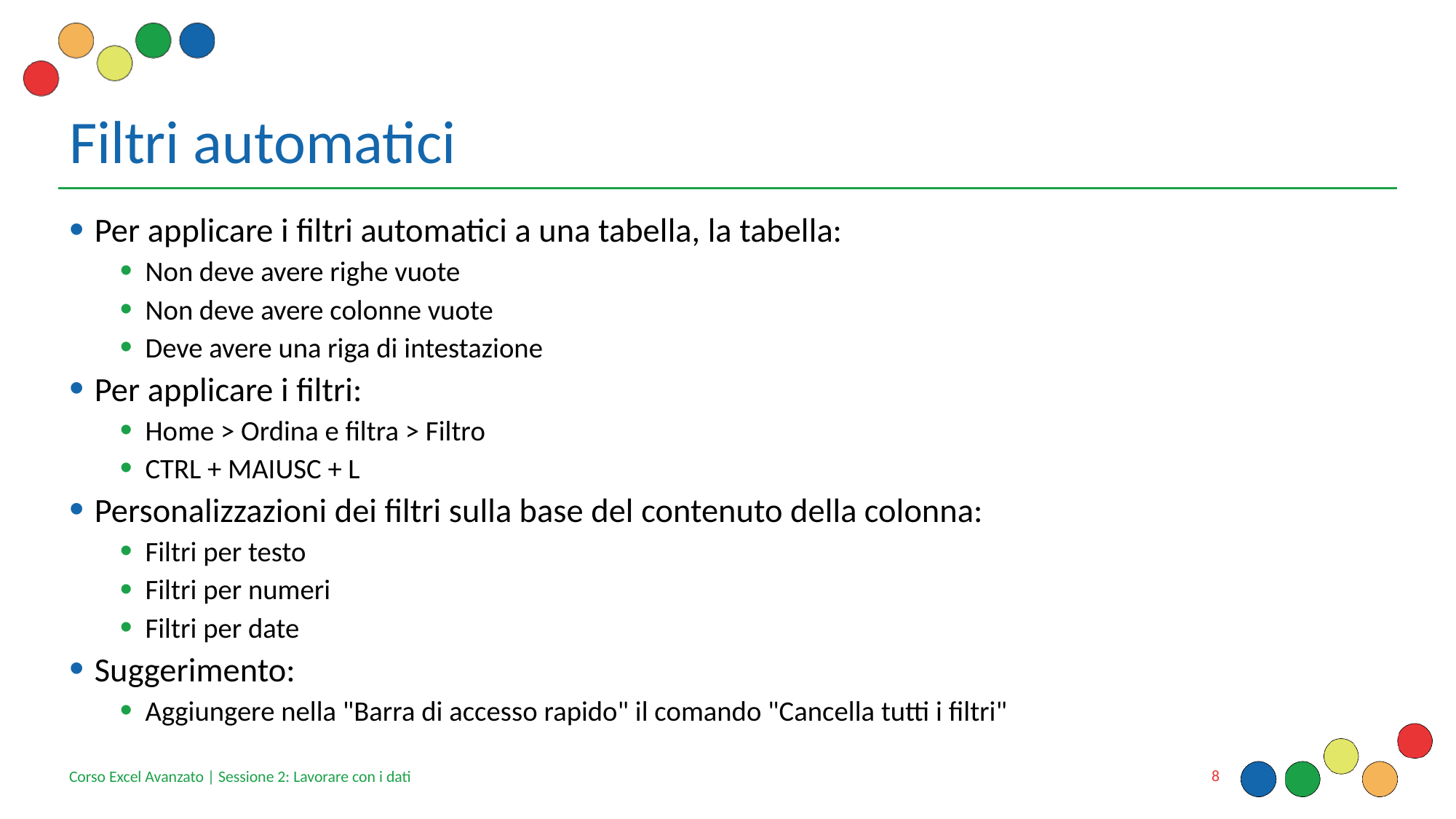

# Filtri automatici
Per applicare i filtri automatici a una tabella, la tabella:
Non deve avere righe vuote
Non deve avere colonne vuote
Deve avere una riga di intestazione
Per applicare i filtri:
Home > Ordina e filtra > Filtro
CTRL + MAIUSC + L
Personalizzazioni dei filtri sulla base del contenuto della colonna:
Filtri per testo
Filtri per numeri
Filtri per date
Suggerimento:
Aggiungere nella "Barra di accesso rapido" il comando "Cancella tutti i filtri"
8
Corso Excel Avanzato | Sessione 2: Lavorare con i dati